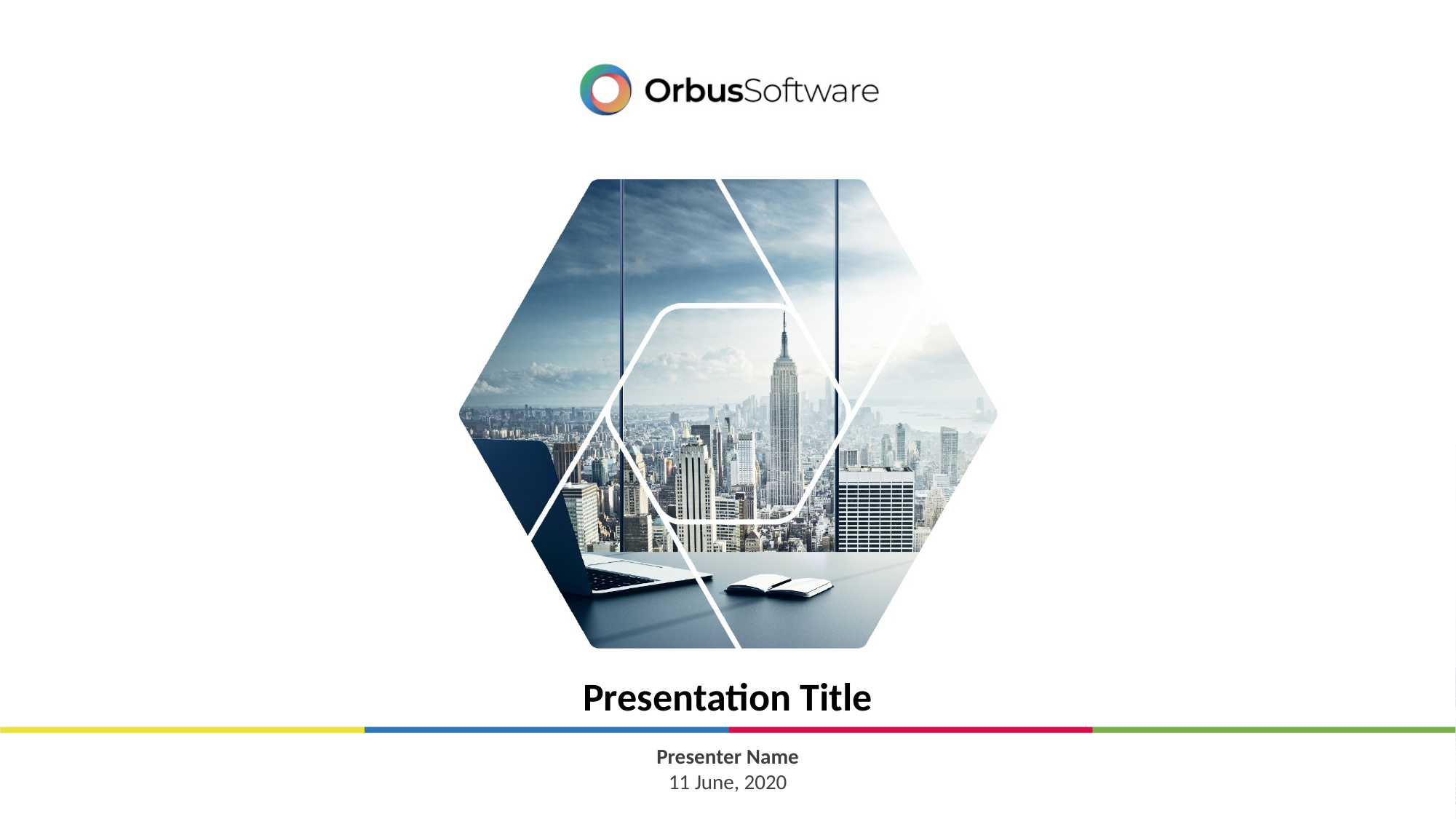

# Presentation Title
Presenter Name
11 June, 2020